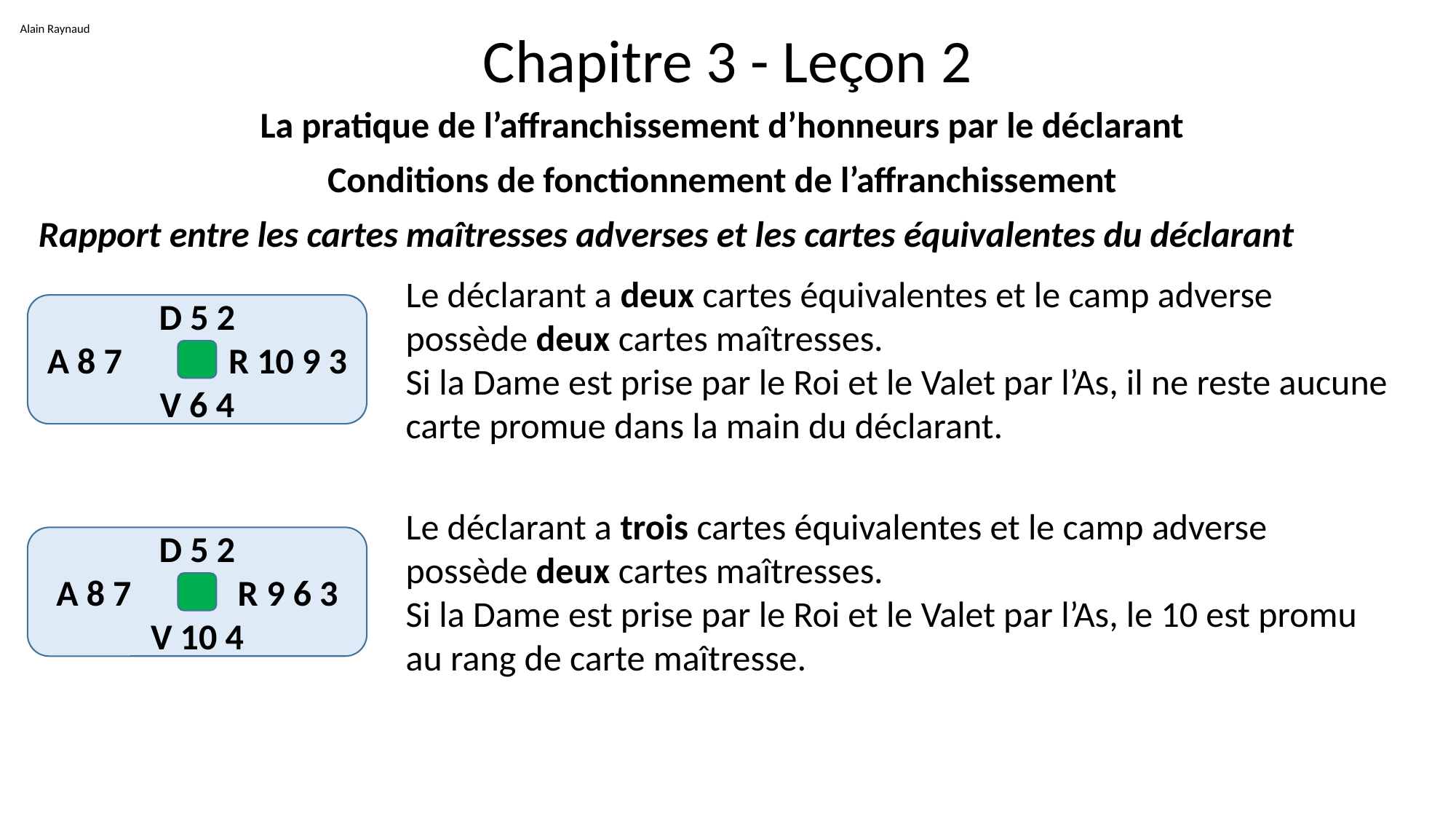

Alain Raynaud
# Chapitre 3 - Leçon 2
La pratique de l’affranchissement d’honneurs par le déclarant
Conditions de fonctionnement de l’affranchissement
Rapport entre les cartes maîtresses adverses et les cartes équivalentes du déclarant

Le déclarant a deux cartes équivalentes et le camp adverse possède deux cartes maîtresses.
Si la Dame est prise par le Roi et le Valet par l’As, il ne reste aucune carte promue dans la main du déclarant.
D 5 2
A 8 7             R 10 9 3
V 6 4

Le déclarant a trois cartes équivalentes et le camp adverse possède deux cartes maîtresses.
Si la Dame est prise par le Roi et le Valet par l’As, le 10 est promu au rang de carte maîtresse.
D 5 2
A 8 7             R 9 6 3
V 10 4